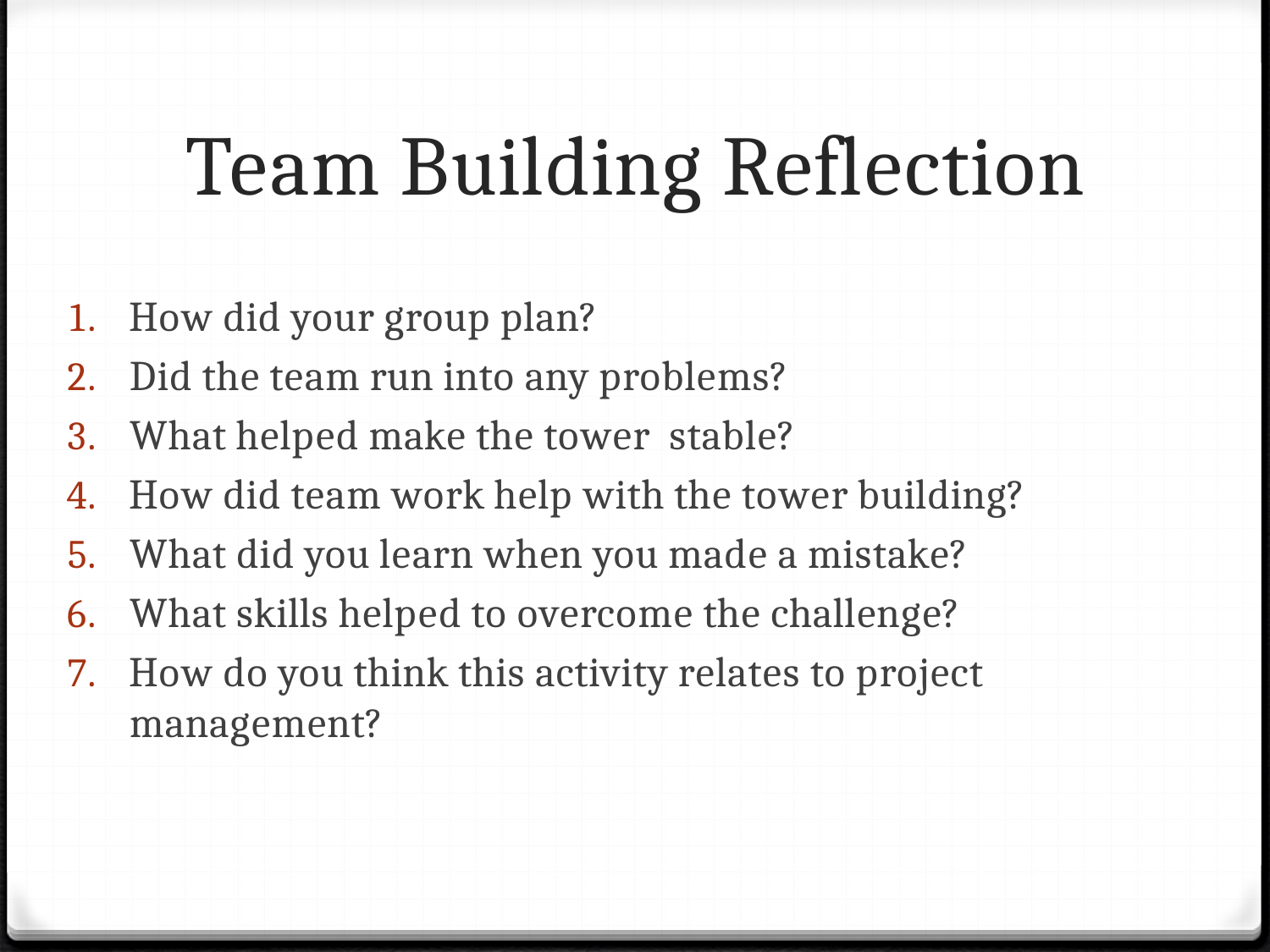

# Team Building Reflection
How did your group plan?
Did the team run into any problems?
What helped make the tower  stable?
How did team work help with the tower building?
What did you learn when you made a mistake?
What skills helped to overcome the challenge?
How do you think this activity relates to project management?